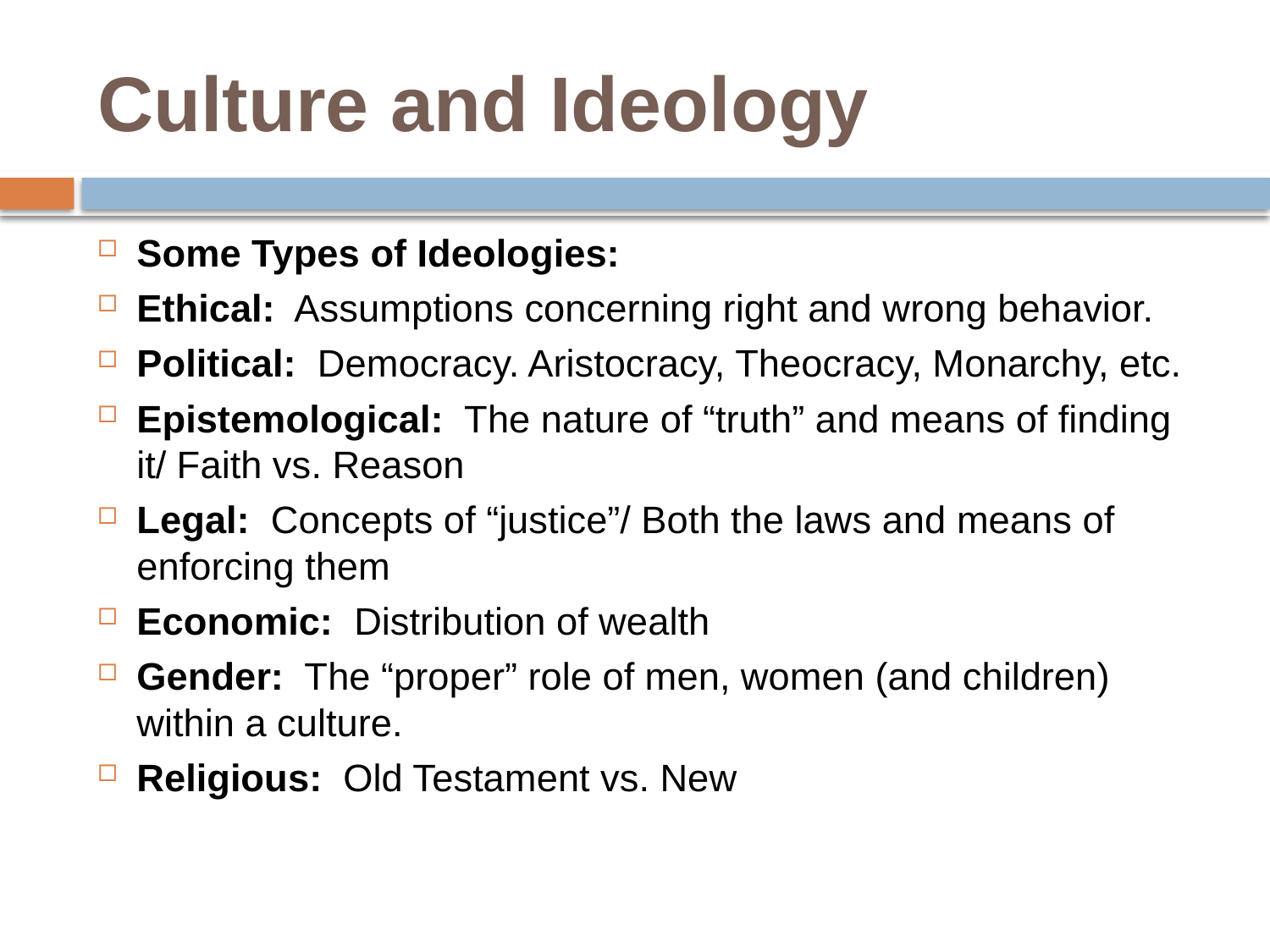

# Culture and Ideology
Some Types of Ideologies:
Ethical:  Assumptions concerning right and wrong behavior.
Political:  Democracy. Aristocracy, Theocracy, Monarchy, etc.
Epistemological:  The nature of “truth” and means of finding it/ Faith vs. Reason
Legal:  Concepts of “justice”/ Both the laws and means of enforcing them
Economic:  Distribution of wealth
Gender:  The “proper” role of men, women (and children) within a culture.
Religious:  Old Testament vs. New